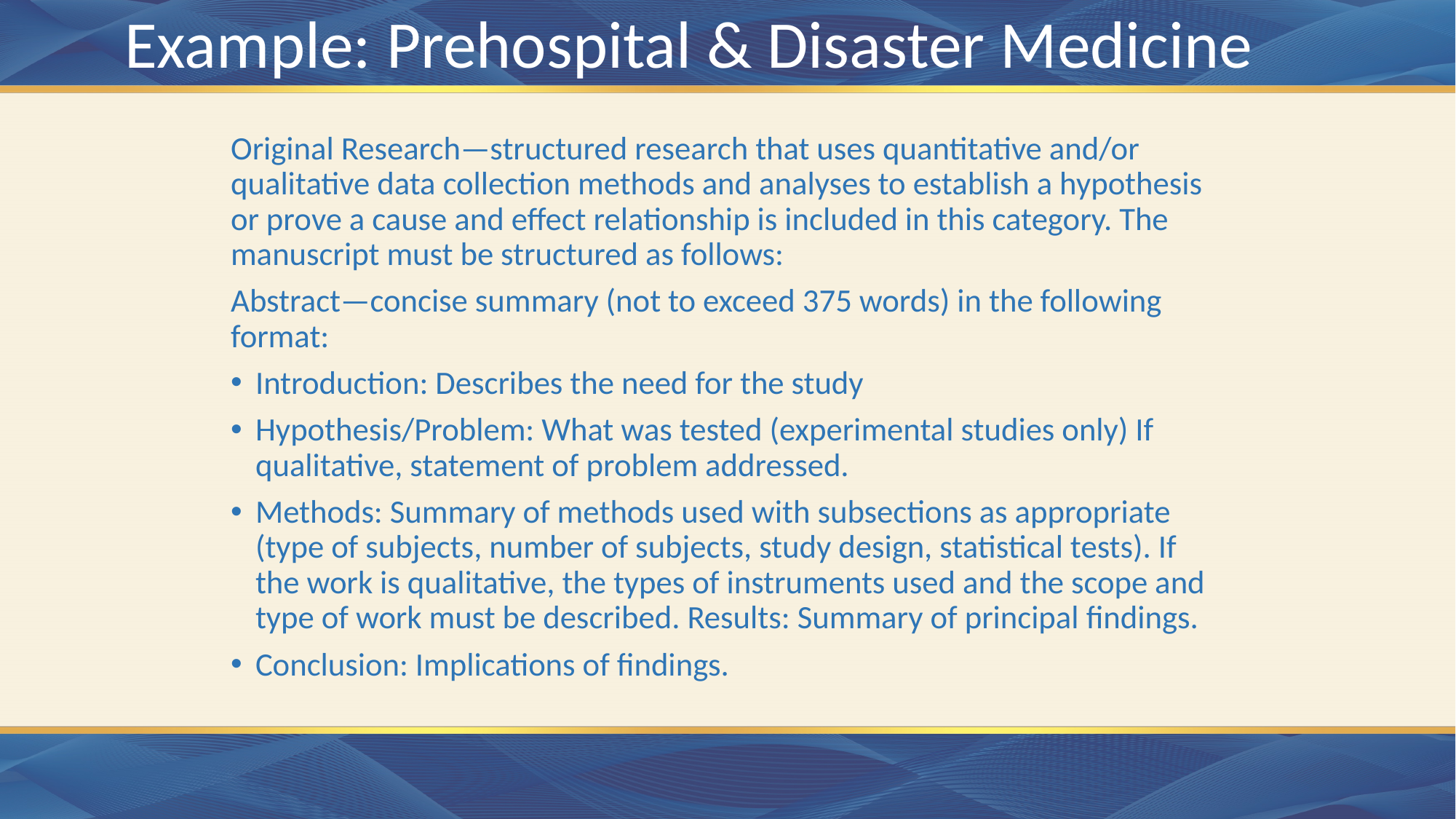

# Example: Prehospital & Disaster Medicine
Original Research—structured research that uses quantitative and/or qualitative data collection methods and analyses to establish a hypothesis or prove a cause and effect relationship is included in this category. The manuscript must be structured as follows:
Abstract—concise summary (not to exceed 375 words) in the following format:
Introduction: Describes the need for the study
Hypothesis/Problem: What was tested (experimental studies only) If qualitative, statement of problem addressed.
Methods: Summary of methods used with subsections as appropriate (type of subjects, number of subjects, study design, statistical tests). If the work is qualitative, the types of instruments used and the scope and type of work must be described. Results: Summary of principal findings.
Conclusion: Implications of findings.